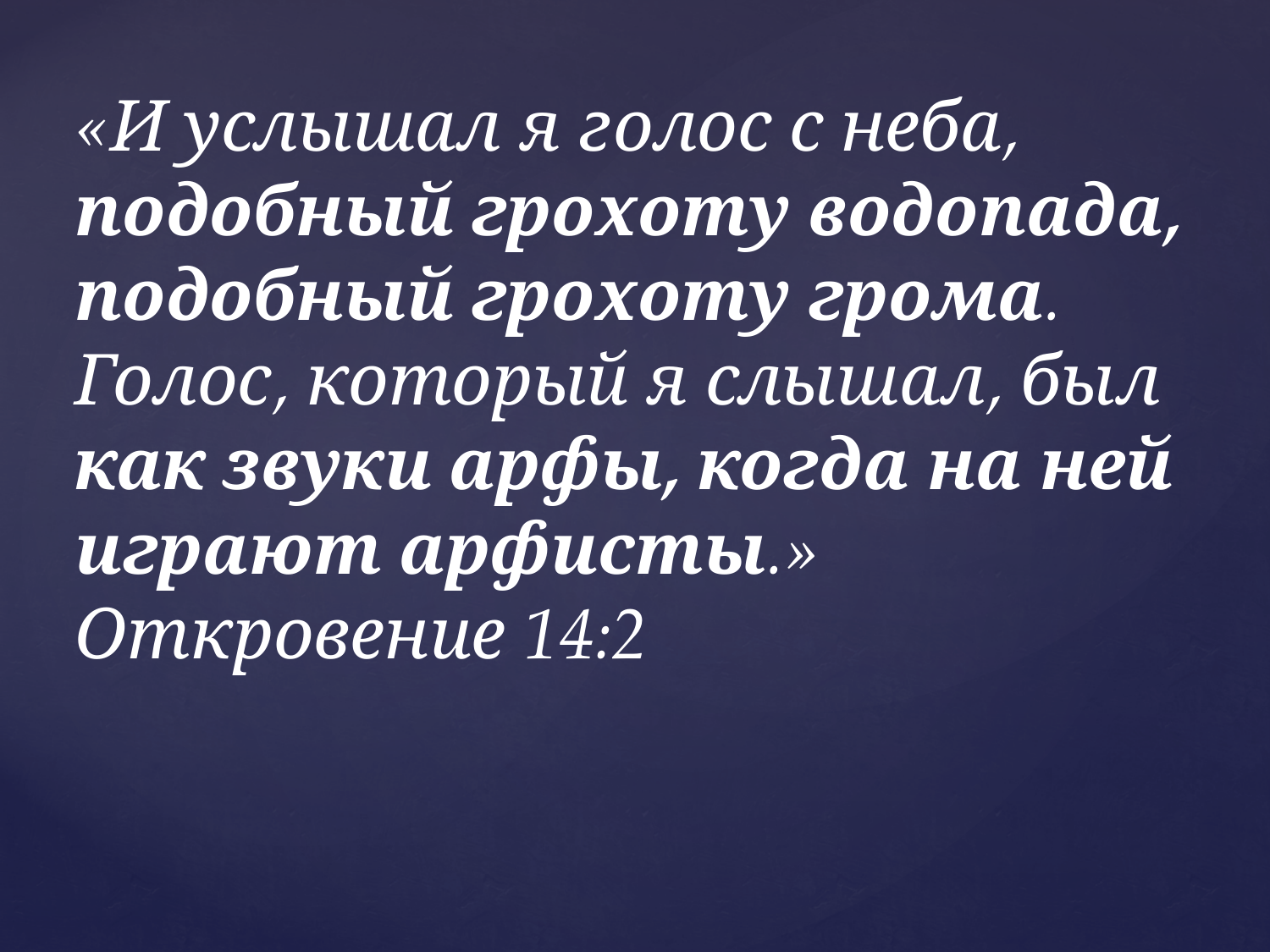

«И услышал я голос с неба, подобный грохоту водопада, подобный грохоту грома. Голос, который я слышал, был как звуки арфы, когда на ней играют арфисты.» Откровение 14:2